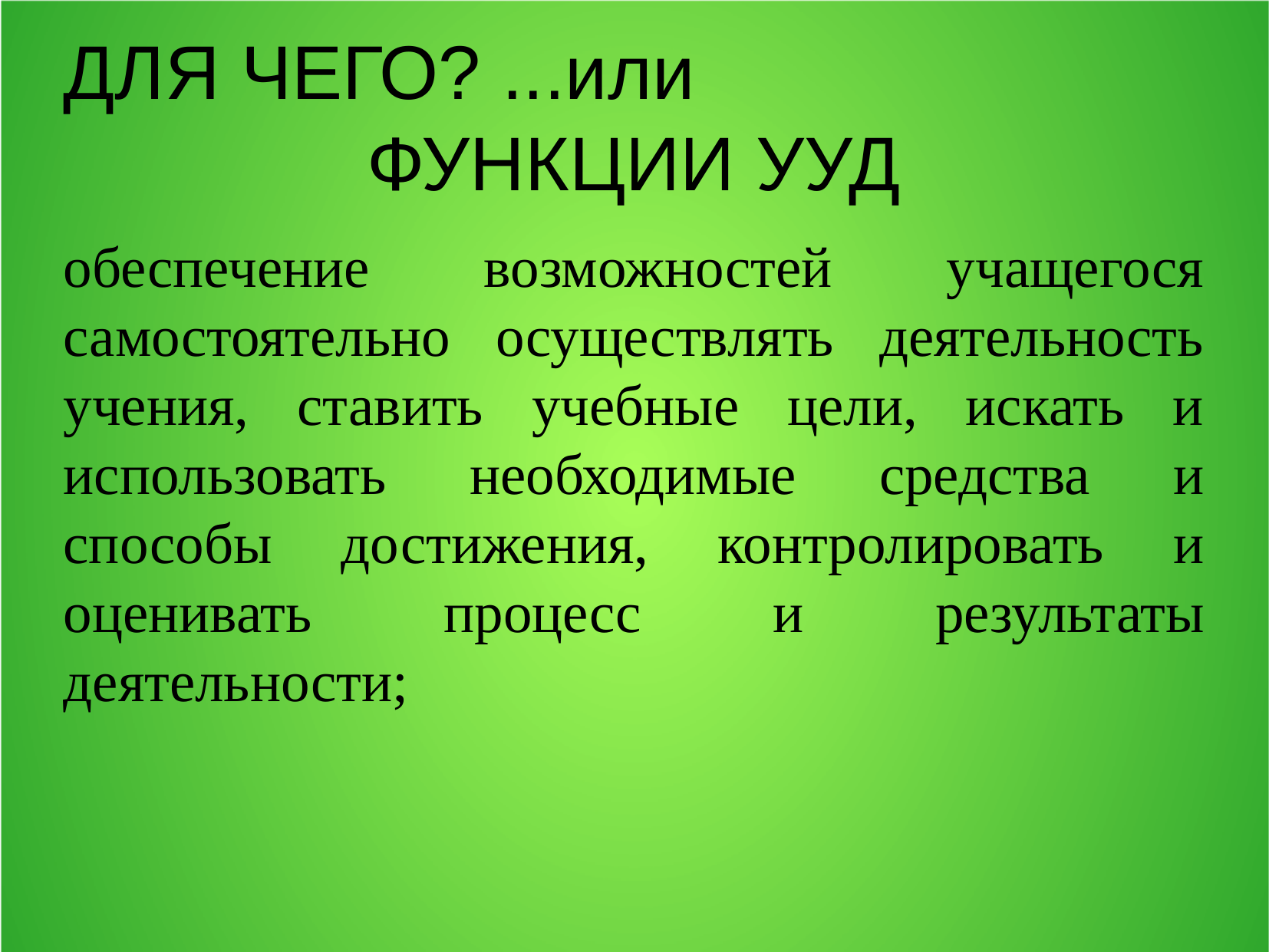

ДЛЯ ЧЕГО? ...или
ФУНКЦИИ УУД
обеспечение возможностей учащегося самостоятельно осуществлять деятельность учения, ставить учебные цели, искать и использовать необходимые средства и способы достижения, контролировать и оценивать процесс и результаты деятельности;